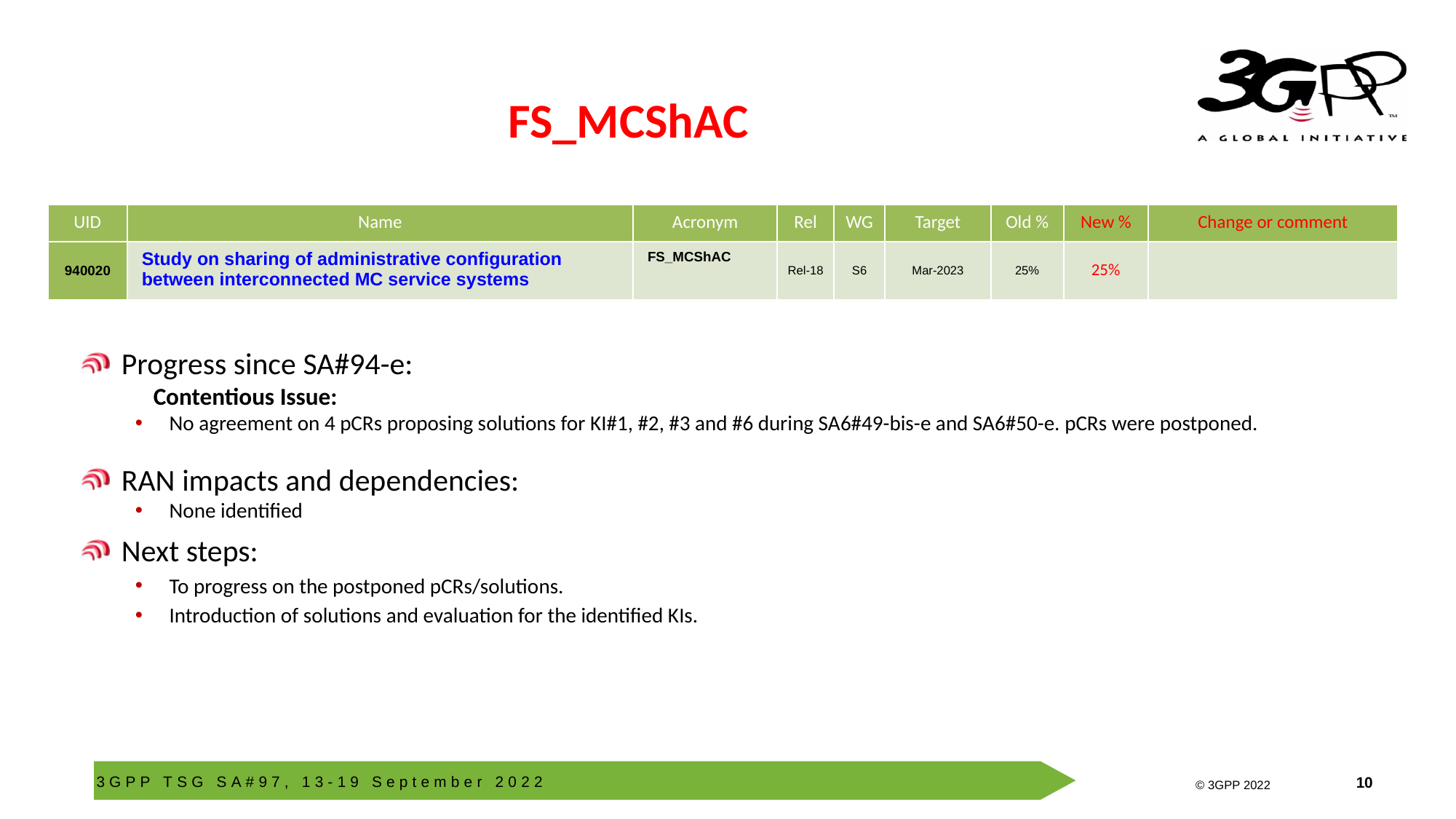

# FS_MCShAC
| UID | Name | Acronym | Rel | WG | Target | Old % | New % | Change or comment |
| --- | --- | --- | --- | --- | --- | --- | --- | --- |
| 940020 | Study on sharing of administrative configuration between interconnected MC service systems | FS\_MCShAC | Rel-18 | S6 | Mar-2023 | 25% | 25% |  |
Progress since SA#94-e:
Contentious Issue:
No agreement on 4 pCRs proposing solutions for KI#1, #2, #3 and #6 during SA6#49-bis-e and SA6#50-e. pCRs were postponed.

RAN impacts and dependencies:
None identified
Next steps:
To progress on the postponed pCRs/solutions.
Introduction of solutions and evaluation for the identified KIs.